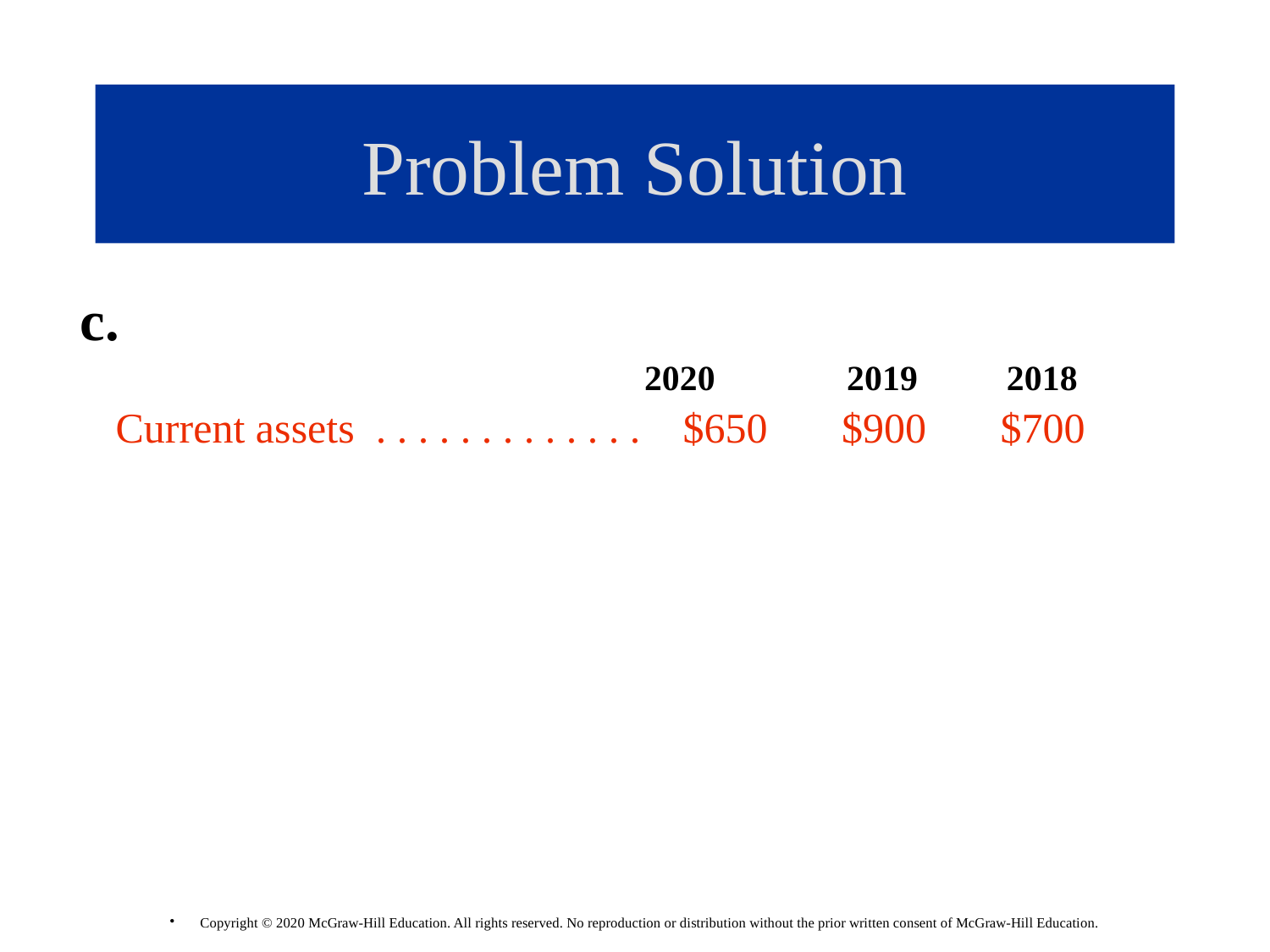

# Problem Solution
c.
                                                            2020	      2019          2018
    Current assets  . . . . . . . . . . . . .    $650       $900       $700